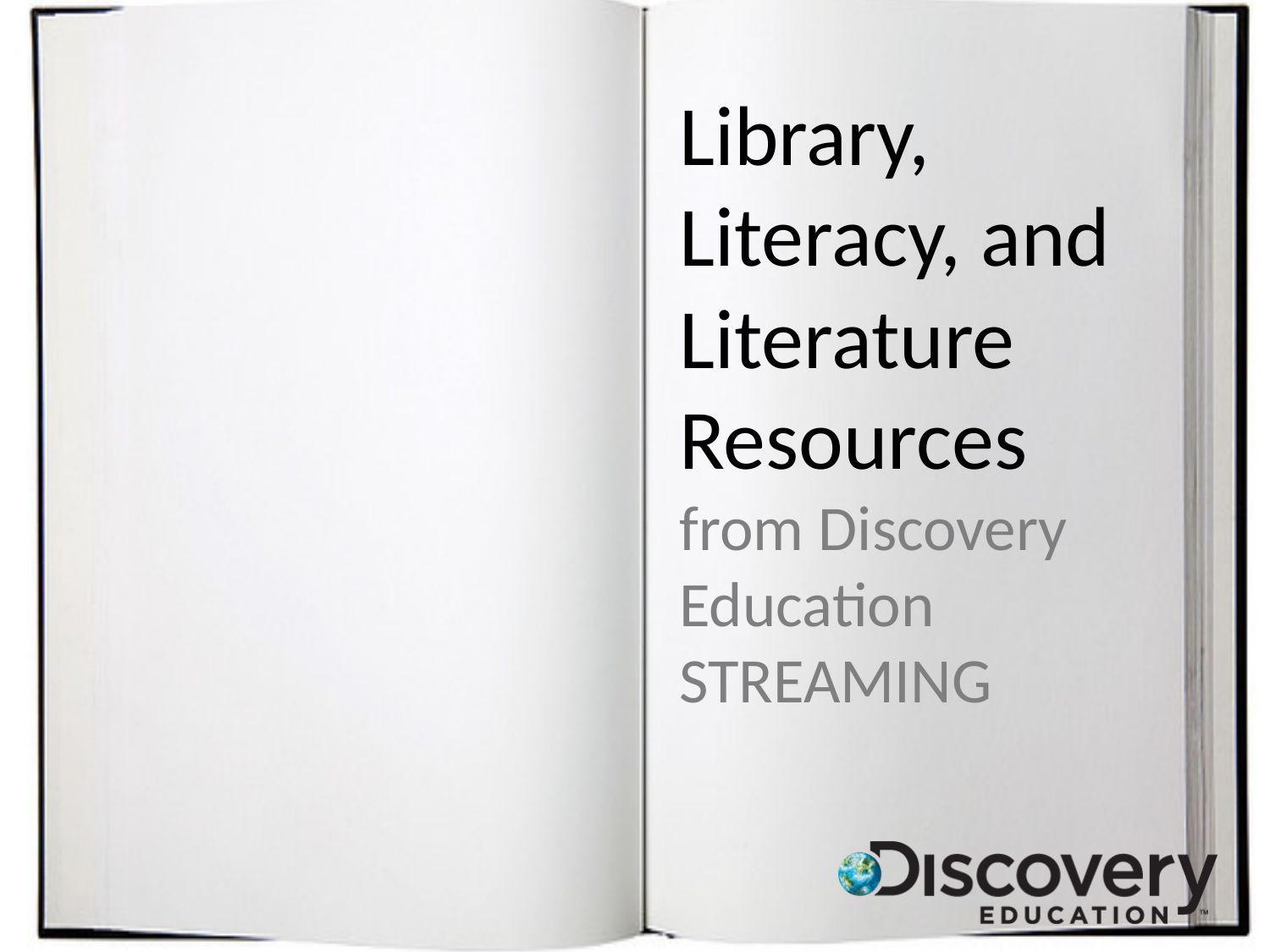

# Library, Literacy, and Literature Resources from Discovery Education STREAMING